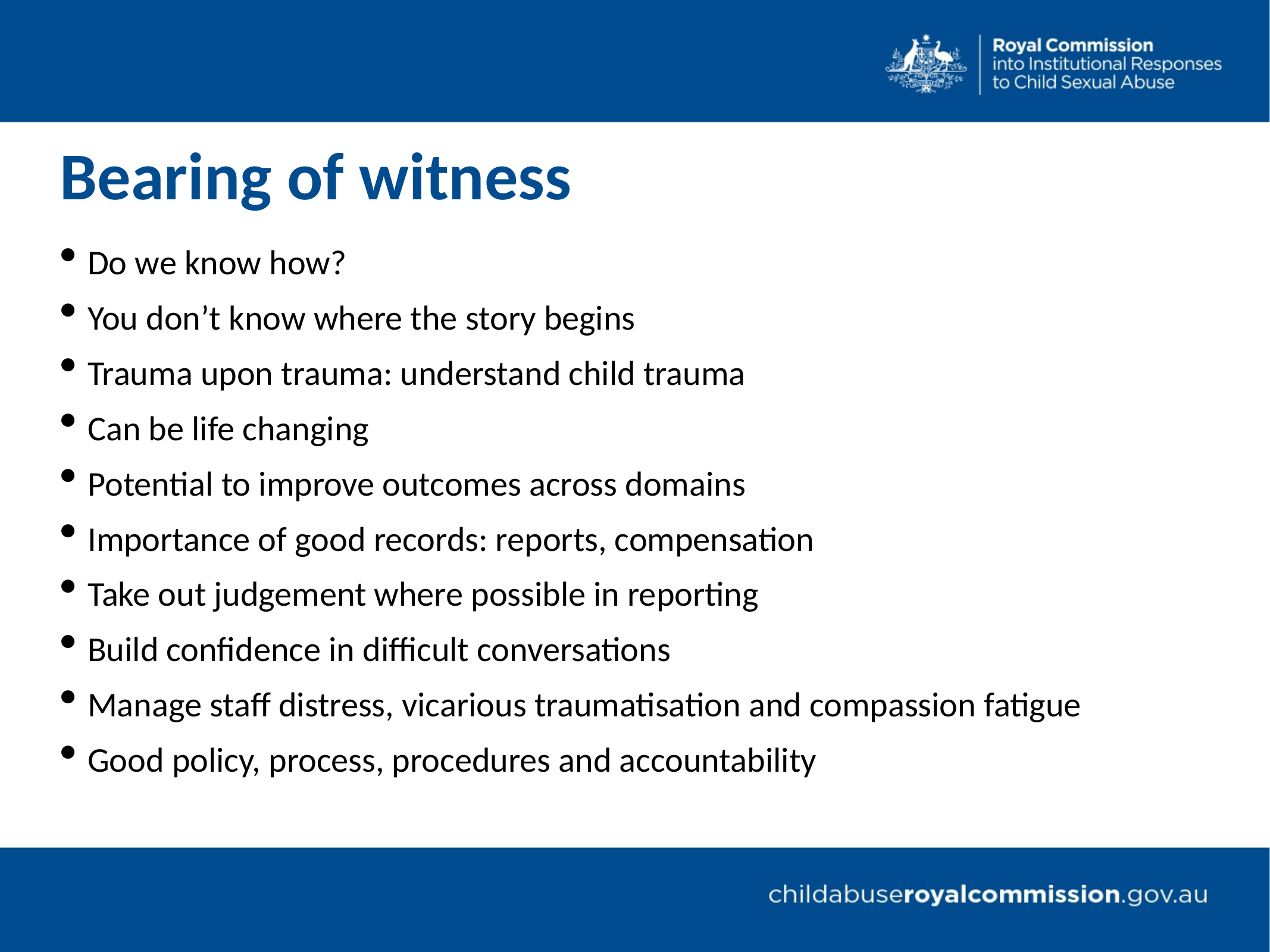

# Bearing of witness
Do we know how?
You don’t know where the story begins
Trauma upon trauma: understand child trauma
Can be life changing
Potential to improve outcomes across domains
Importance of good records: reports, compensation
Take out judgement where possible in reporting
Build confidence in difficult conversations
Manage staff distress, vicarious traumatisation and compassion fatigue
Good policy, process, procedures and accountability